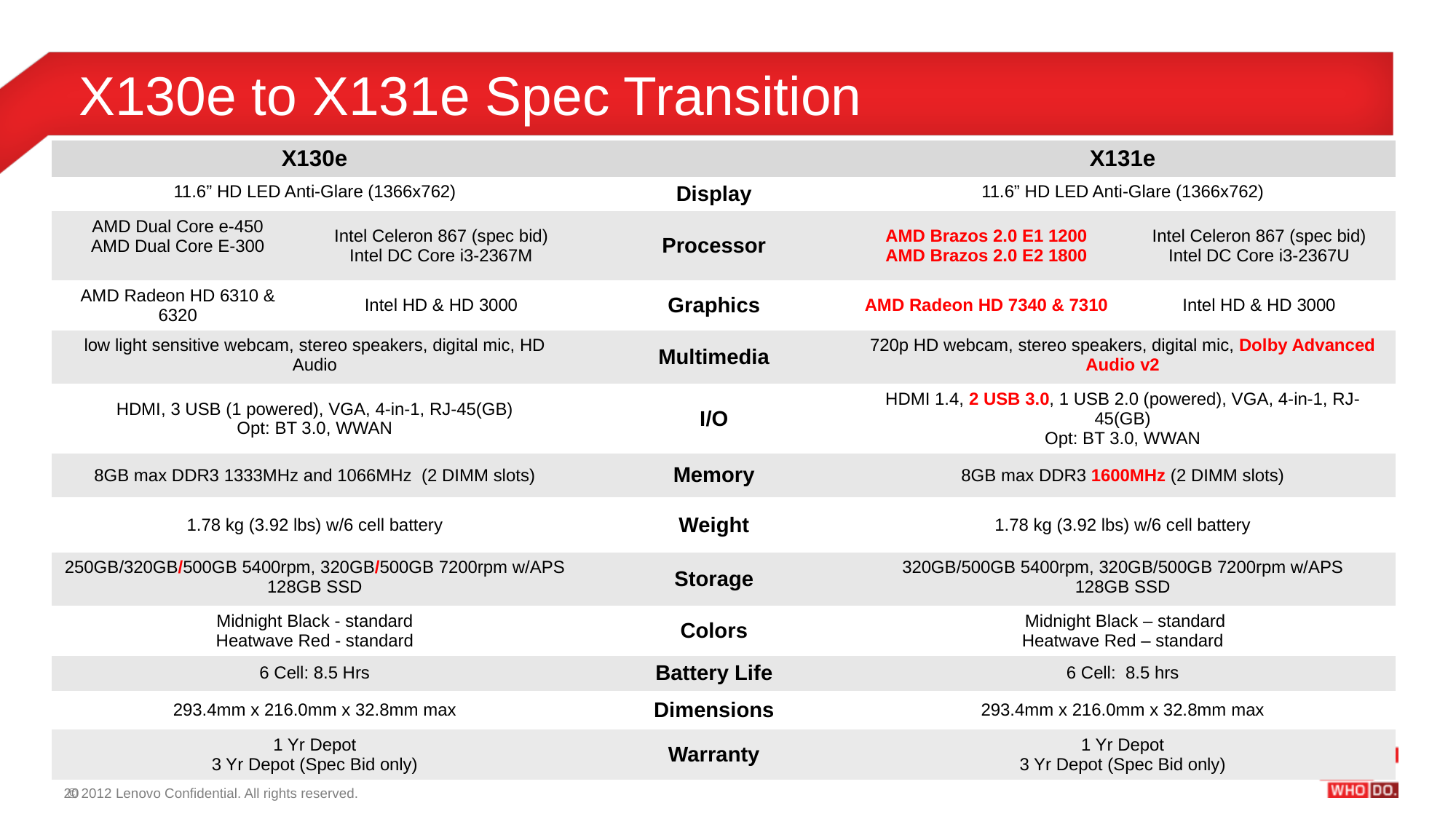

# X130e to X131e Spec Transition
| X130e |  |  | X131e |  |
| --- | --- | --- | --- | --- |
| 11.6” HD LED Anti-Glare (1366x762) |  | Display | 11.6” HD LED Anti-Glare (1366x762) |  |
| AMD Dual Core e-450 AMD Dual Core E-300 | Intel Celeron 867 (spec bid) Intel DC Core i3-2367M | Processor | AMD Brazos 2.0 E1 1200 AMD Brazos 2.0 E2 1800 | Intel Celeron 867 (spec bid) Intel DC Core i3-2367U |
| AMD Radeon HD 6310 & 6320 | Intel HD & HD 3000 | Graphics | AMD Radeon HD 7340 & 7310 | Intel HD & HD 3000 |
| low light sensitive webcam, stereo speakers, digital mic, HD Audio |  | Multimedia | 720p HD webcam, stereo speakers, digital mic, Dolby Advanced Audio v2 |  |
| HDMI, 3 USB (1 powered), VGA, 4-in-1, RJ-45(GB) Opt: BT 3.0, WWAN |  | I/O | HDMI 1.4, 2 USB 3.0, 1 USB 2.0 (powered), VGA, 4-in-1, RJ-45(GB) Opt: BT 3.0, WWAN |  |
| 8GB max DDR3 1333MHz and 1066MHz (2 DIMM slots) |  | Memory | 8GB max DDR3 1600MHz (2 DIMM slots) |  |
| 1.78 kg (3.92 lbs) w/6 cell battery |  | Weight | 1.78 kg (3.92 lbs) w/6 cell battery |  |
| 250GB/320GB/500GB 5400rpm, 320GB/500GB 7200rpm w/APS 128GB SSD |  | Storage | 320GB/500GB 5400rpm, 320GB/500GB 7200rpm w/APS 128GB SSD |  |
| Midnight Black - standard Heatwave Red - standard |  | Colors | Midnight Black – standard Heatwave Red – standard |  |
| 6 Cell: 8.5 Hrs |  | Battery Life | 6 Cell: 8.5 hrs |  |
| 293.4mm x 216.0mm x 32.8mm max |  | Dimensions | 293.4mm x 216.0mm x 32.8mm max |  |
| 1 Yr Depot 3 Yr Depot (Spec Bid only) |  | Warranty | 1 Yr Depot 3 Yr Depot (Spec Bid only) |  |